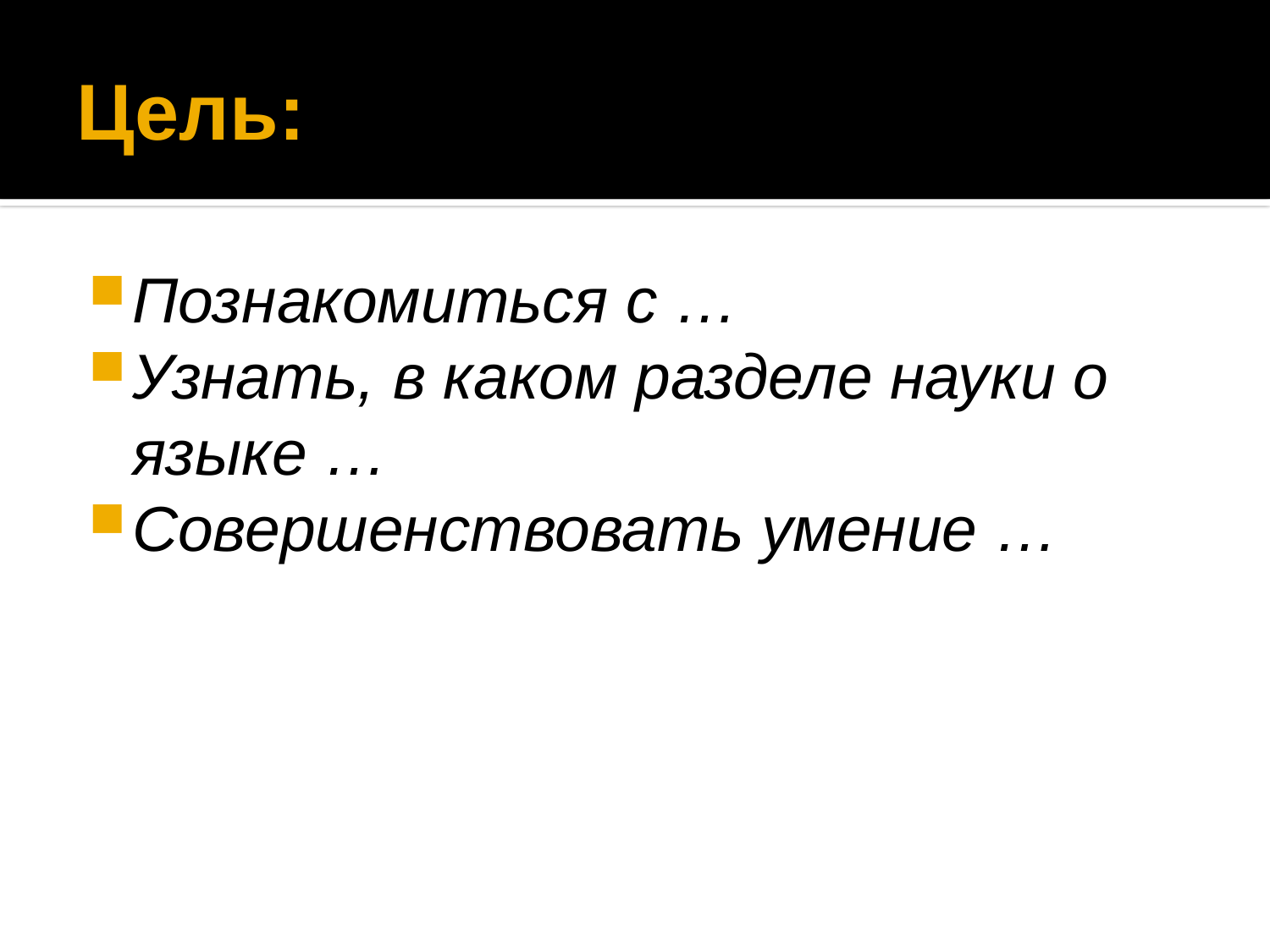

# Цель:
Познакомиться с …
Узнать, в каком разделе науки о языке …
Совершенствовать умение …